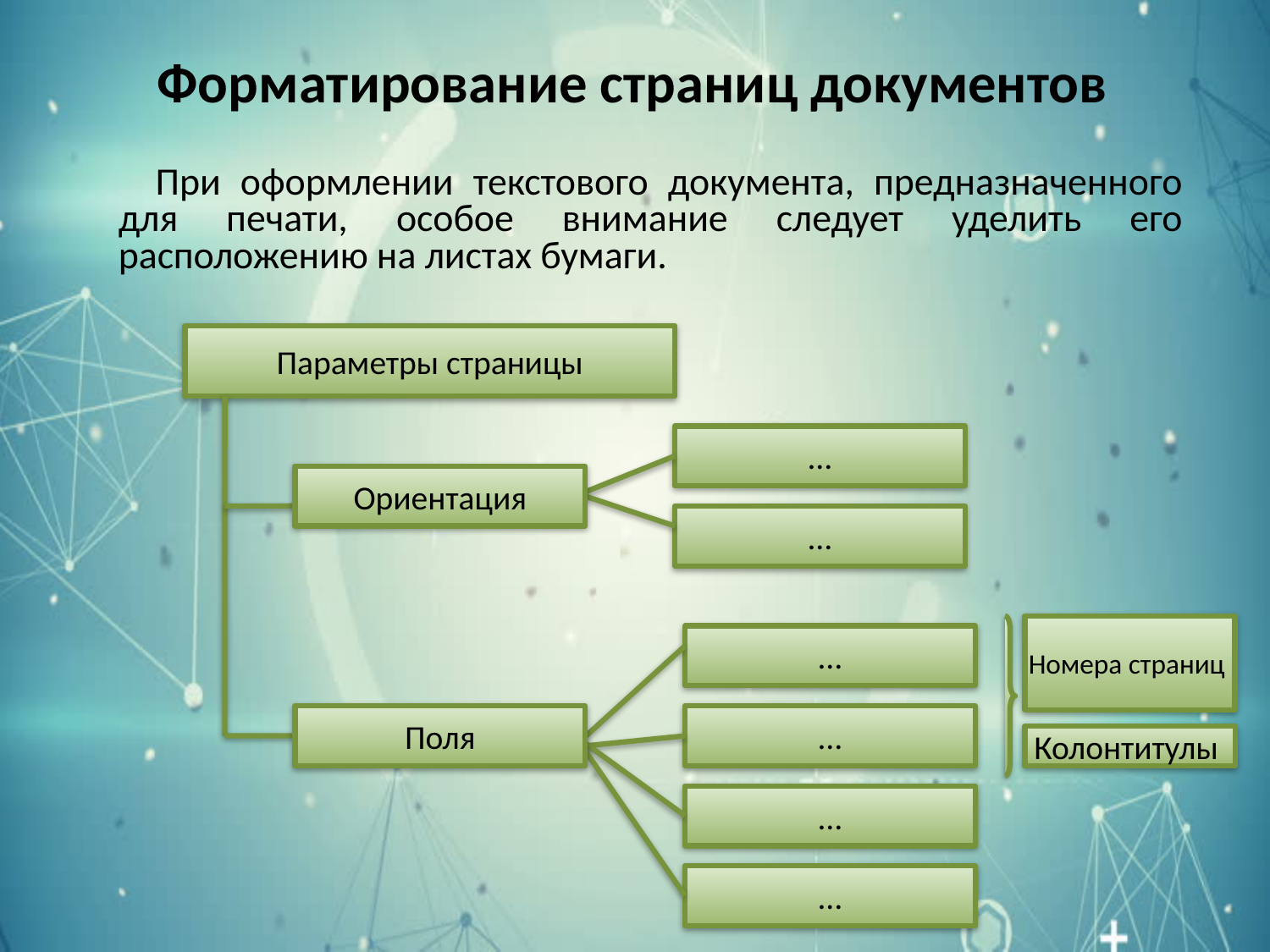

Форматирование страниц документов
При оформлении текстового документа, предназначенного для печати, особое внимание следует уделить его расположению на листах бумаги.
Параметры страницы

…

Ориентация

…

Номера страниц
…

Поля
…

Колонтитулы

…
…